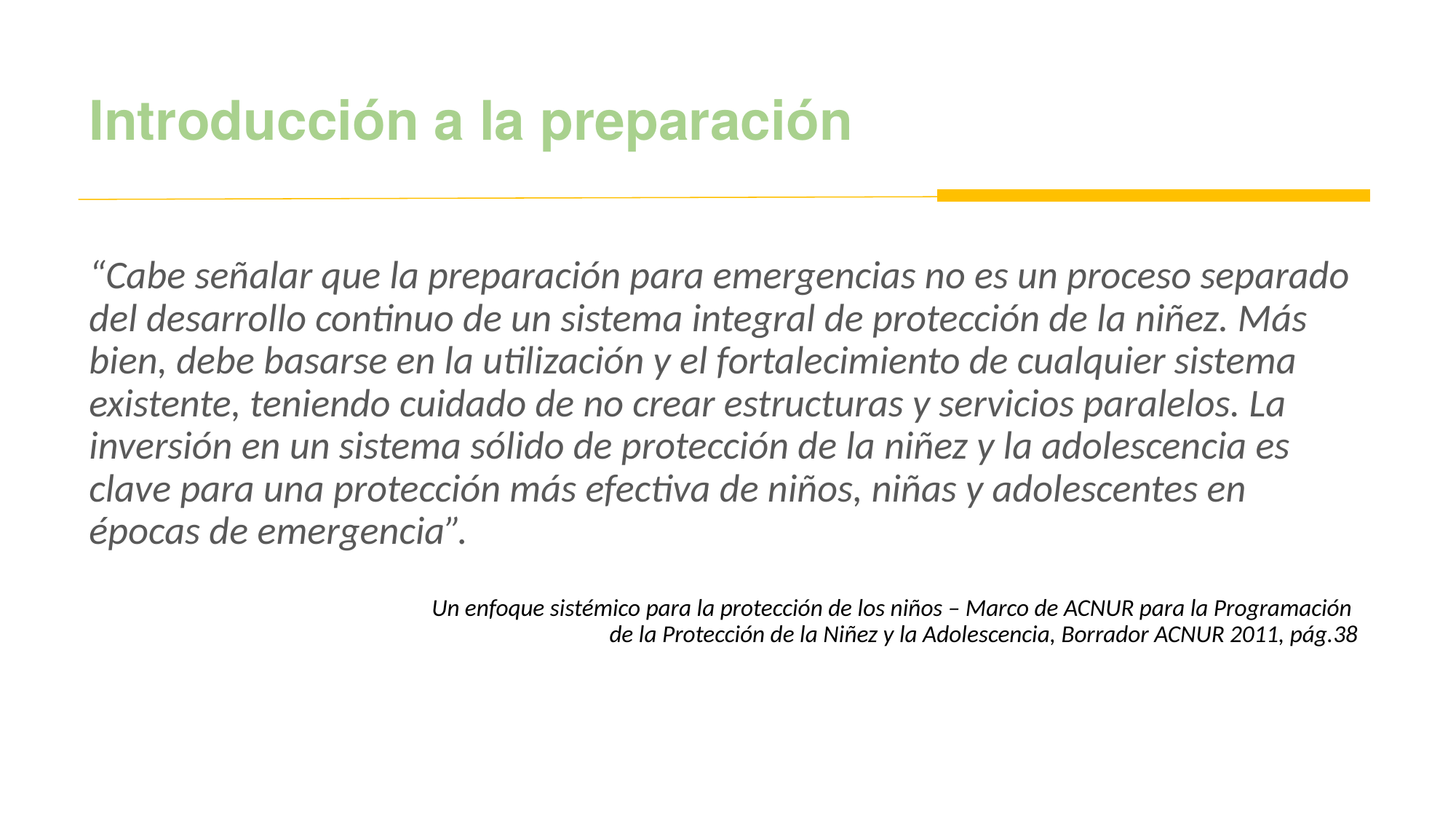

# Introducción a la preparación
“Cabe señalar que la preparación para emergencias no es un proceso separado del desarrollo continuo de un sistema integral de protección de la niñez. Más bien, debe basarse en la utilización y el fortalecimiento de cualquier sistema existente, teniendo cuidado de no crear estructuras y servicios paralelos. La inversión en un sistema sólido de protección de la niñez y la adolescencia es clave para una protección más efectiva de niños, niñas y adolescentes en épocas de emergencia”.

Un enfoque sistémico para la protección de los niños – Marco de ACNUR para la Programación
de la Protección de la Niñez y la Adolescencia, Borrador ACNUR 2011, pág.38